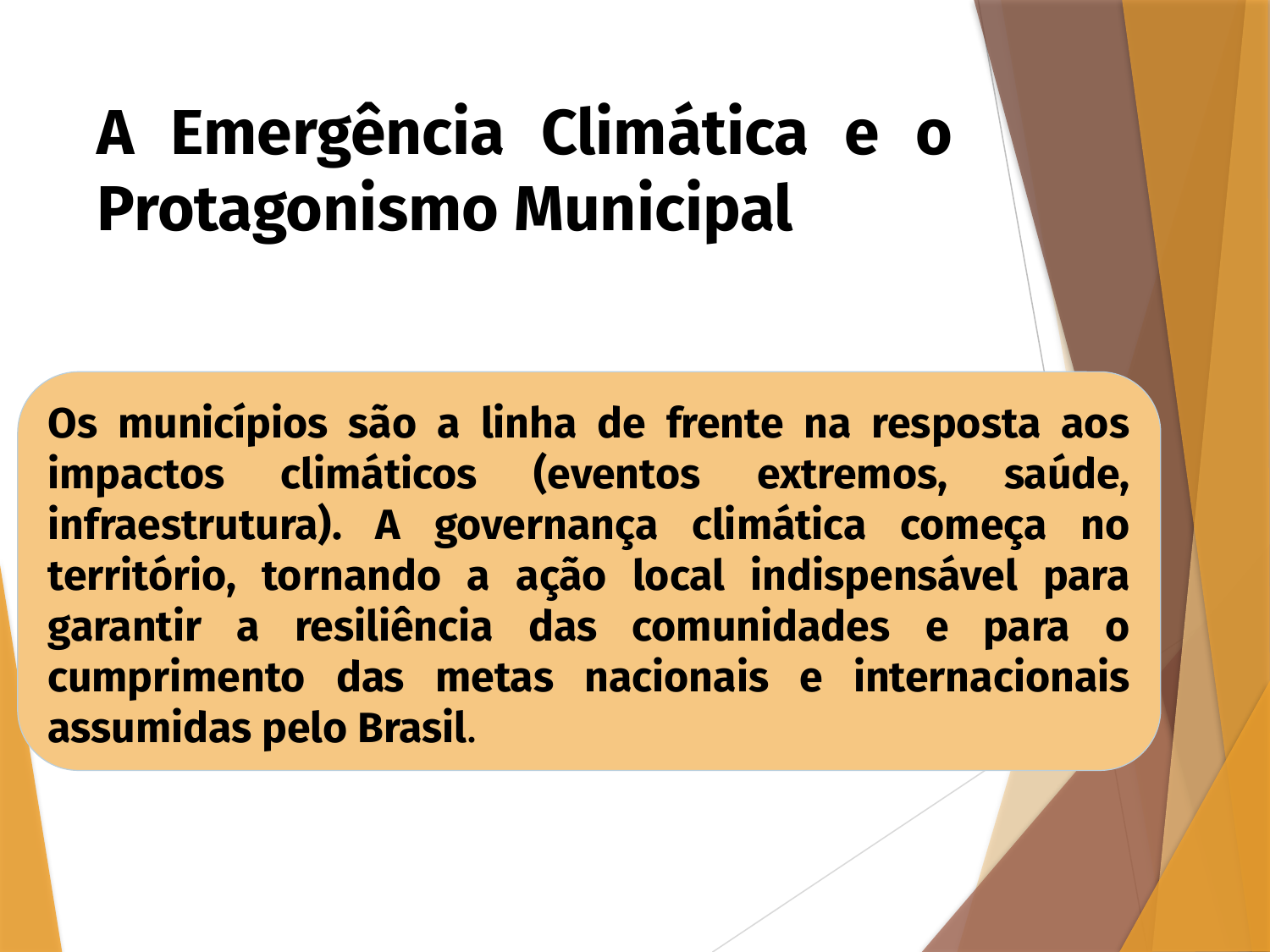

# A Emergência Climática e o Protagonismo Municipal
Os municípios são a linha de frente na resposta aos impactos climáticos (eventos extremos, saúde, infraestrutura). A governança climática começa no território, tornando a ação local indispensável para garantir a resiliência das comunidades e para o cumprimento das metas nacionais e internacionais assumidas pelo Brasil.